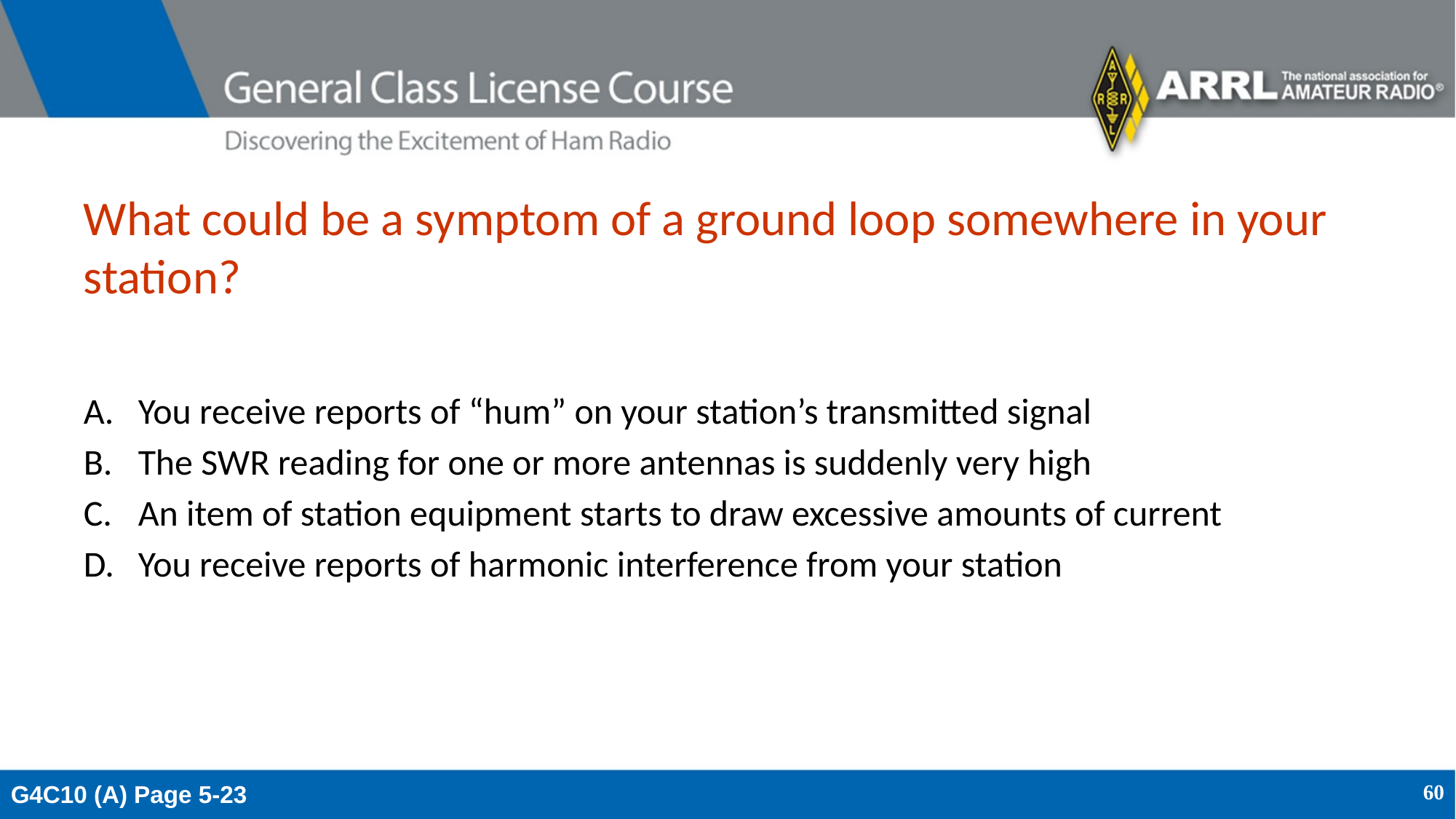

# What could be a symptom of a ground loop somewhere in your station?
You receive reports of “hum” on your station’s transmitted signal
The SWR reading for one or more antennas is suddenly very high
An item of station equipment starts to draw excessive amounts of current
You receive reports of harmonic interference from your station
G4C10 (A) Page 5-23
60